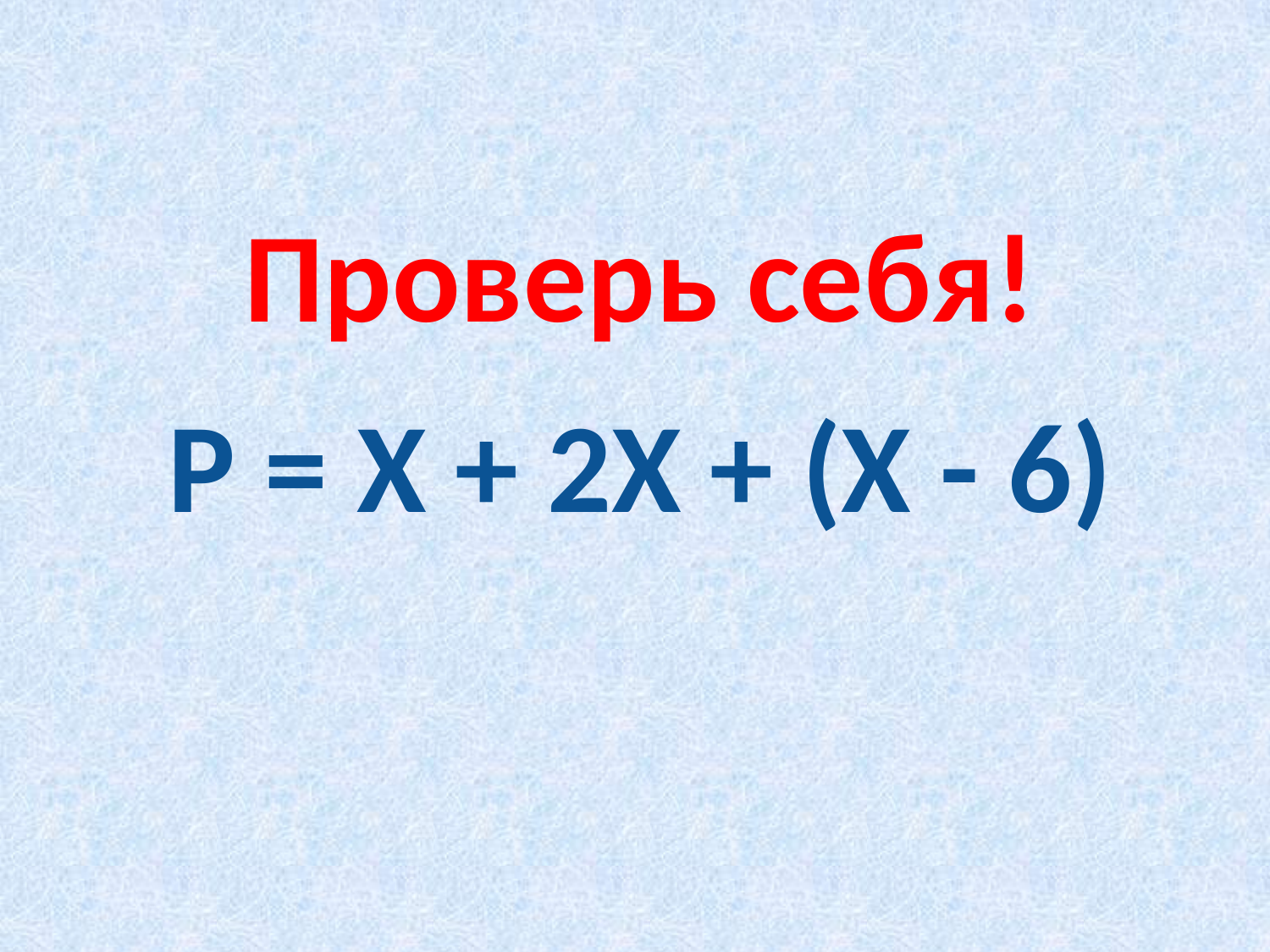

Проверь себя!

Р = Х + 2Х + (Х - 6)